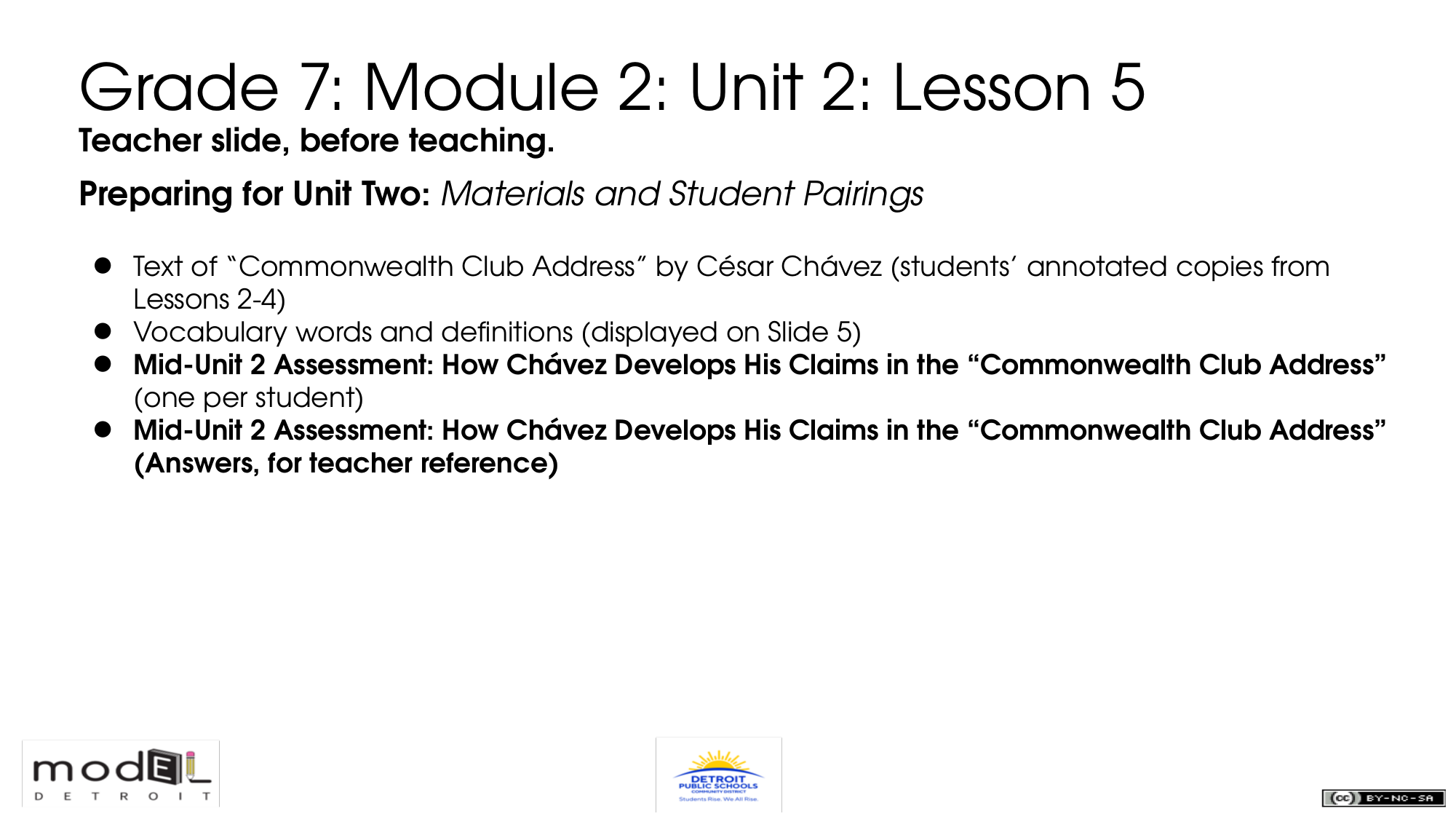

Grade 7: Module 2: Unit 2: Lesson 5
Teacher slide, before teaching.
Preparing for Unit Two: Materials and Student Pairings

Text of “Commonwealth Club Address” by César Chávez (students’ annotated copies from Lessons 2-4)
Vocabulary words and definitions (displayed on Slide 5)
Mid-Unit 2 Assessment: How Chávez Develops His Claims in the “Commonwealth Club Address” (one per student)
Mid-Unit 2 Assessment: How Chávez Develops His Claims in the “Commonwealth Club Address” (Answers, for teacher reference)